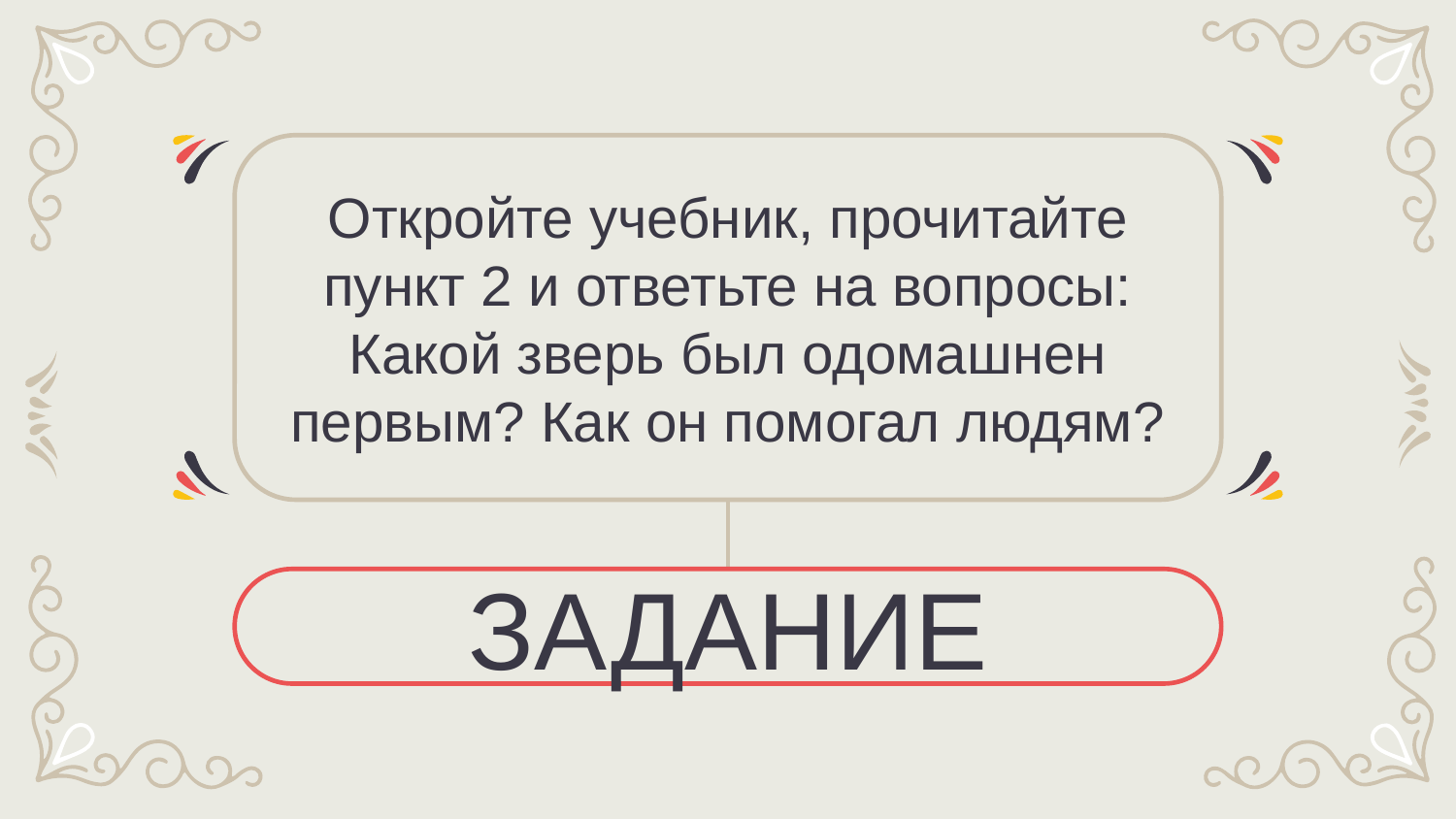

Откройте учебник, прочитайте пункт 2 и ответьте на вопросы:
Какой зверь был одомашнен первым? Как он помогал людям?

# ЗАДАНИЕ